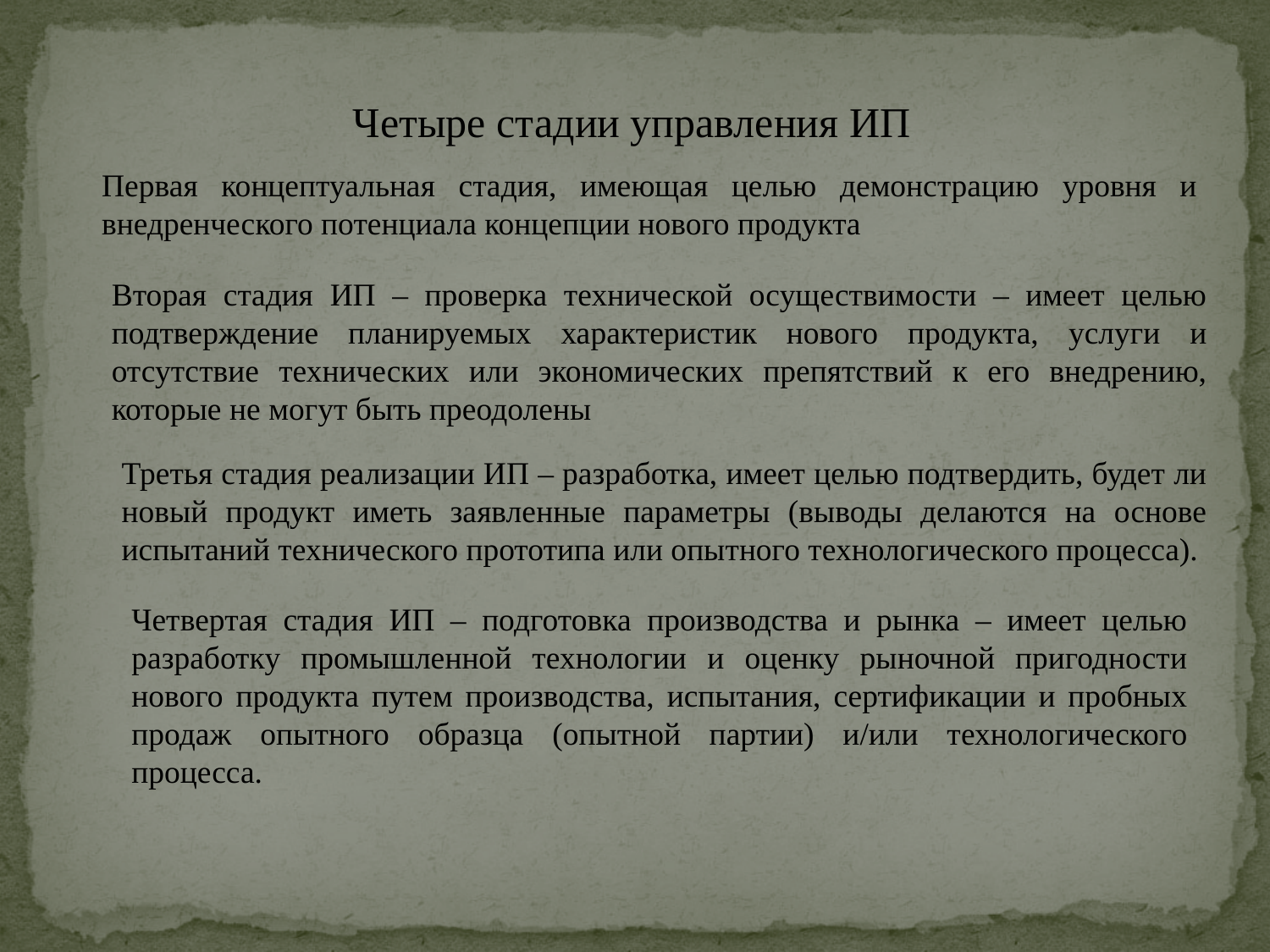

Четыре стадии управления ИП
Первая концептуальная стадия, имеющая целью демонстрацию уровня и внедренческого потенциала концепции нового продукта
Вторая стадия ИП – проверка технической осуществимости – имеет целью подтверждение планируемых характеристик нового продукта, услуги и отсутствие технических или экономических препятствий к его внедрению, которые не могут быть преодолены
Третья стадия реализации ИП – разработка, имеет целью подтвердить, будет ли новый продукт иметь заявленные параметры (выводы делаются на основе испытаний технического прототипа или опытного технологического процесса).
Четвертая стадия ИП – подготовка производства и рынка – имеет целью разработку промышленной технологии и оценку рыночной пригодности нового продукта путем производства, испытания, сертификации и пробных продаж опытного образца (опытной партии) и/или технологического процесса.